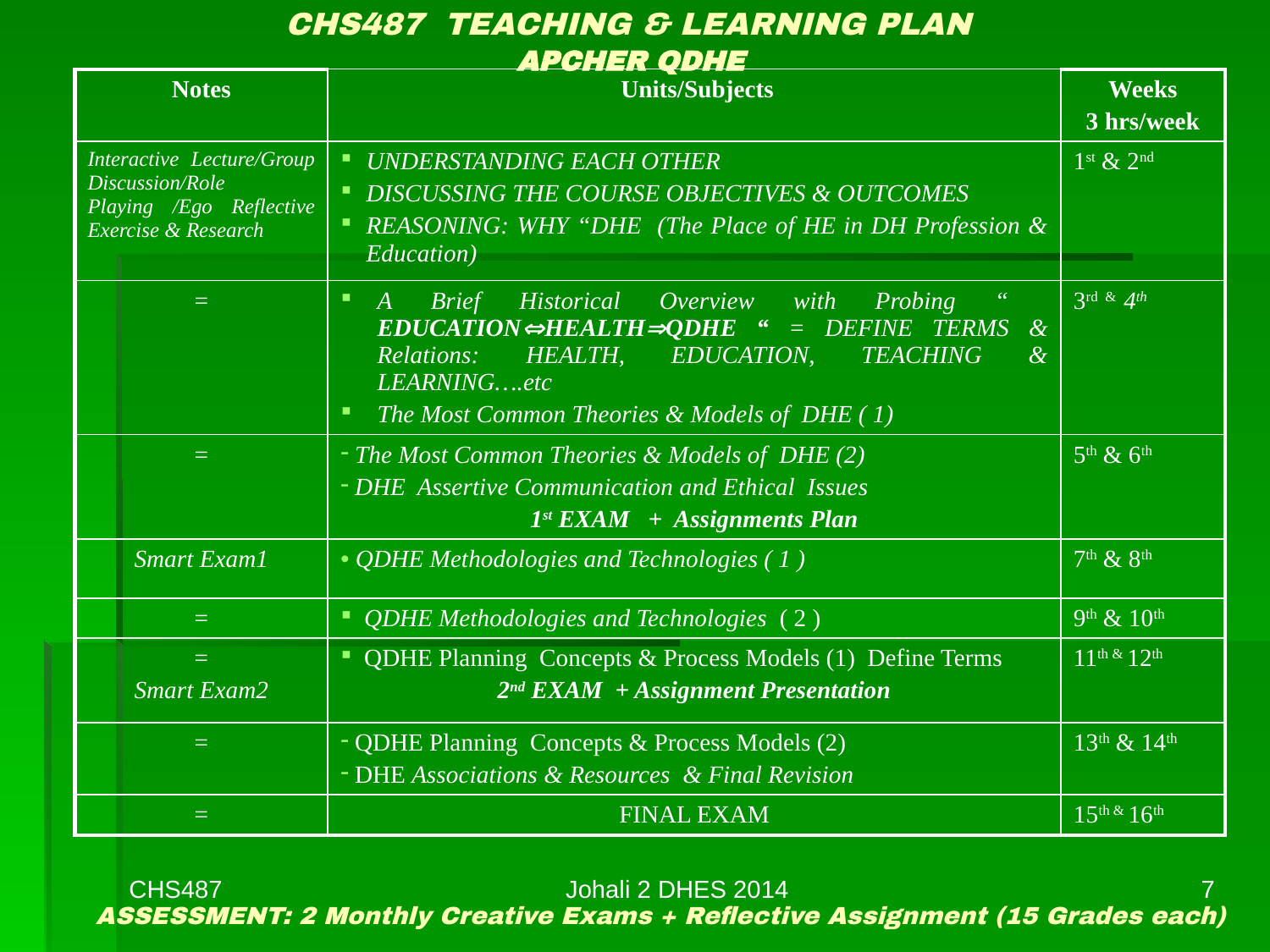

# CHS487  TEACHING & LEARNING PLAN APCHER QDHE
| Notes | Units/Subjects | Weeks 3 hrs/week |
| --- | --- | --- |
| Interactive Lecture/Group Discussion/Role Playing /Ego Reflective Exercise & Research | UNDERSTANDING EACH OTHER DISCUSSING THE COURSE OBJECTIVES & OUTCOMES REASONING: WHY “DHE (The Place of HE in DH Profession & Education) | 1st & 2nd |
| = | A Brief Historical Overview with Probing “ EDUCATION⇔HEALTH⇒QDHE “ = DEFINE TERMS & Relations: HEALTH, EDUCATION, TEACHING & LEARNING….etc The Most Common Theories & Models of DHE ( 1) | 3rd & 4th |
| = | The Most Common Theories & Models of DHE (2) DHE Assertive Communication and Ethical Issues 1st EXAM + Assignments Plan | 5th & 6th |
| Smart Exam1 | QDHE Methodologies and Technologies ( 1 ) | 7th & 8th |
| = | QDHE Methodologies and Technologies ( 2 ) | 9th & 10th |
| = Smart Exam2 | QDHE Planning Concepts & Process Models (1) Define Terms 2nd EXAM + Assignment Presentation | 11th & 12th |
| = | QDHE Planning Concepts & Process Models (2) DHE Associations & Resources & Final Revision | 13th & 14th |
| = | FINAL EXAM | 15th & 16th |
CHS487
Johali 2 DHES 2014
7
ASSESSMENT: 2 Monthly Creative Exams + Reflective Assignment (15 Grades each)